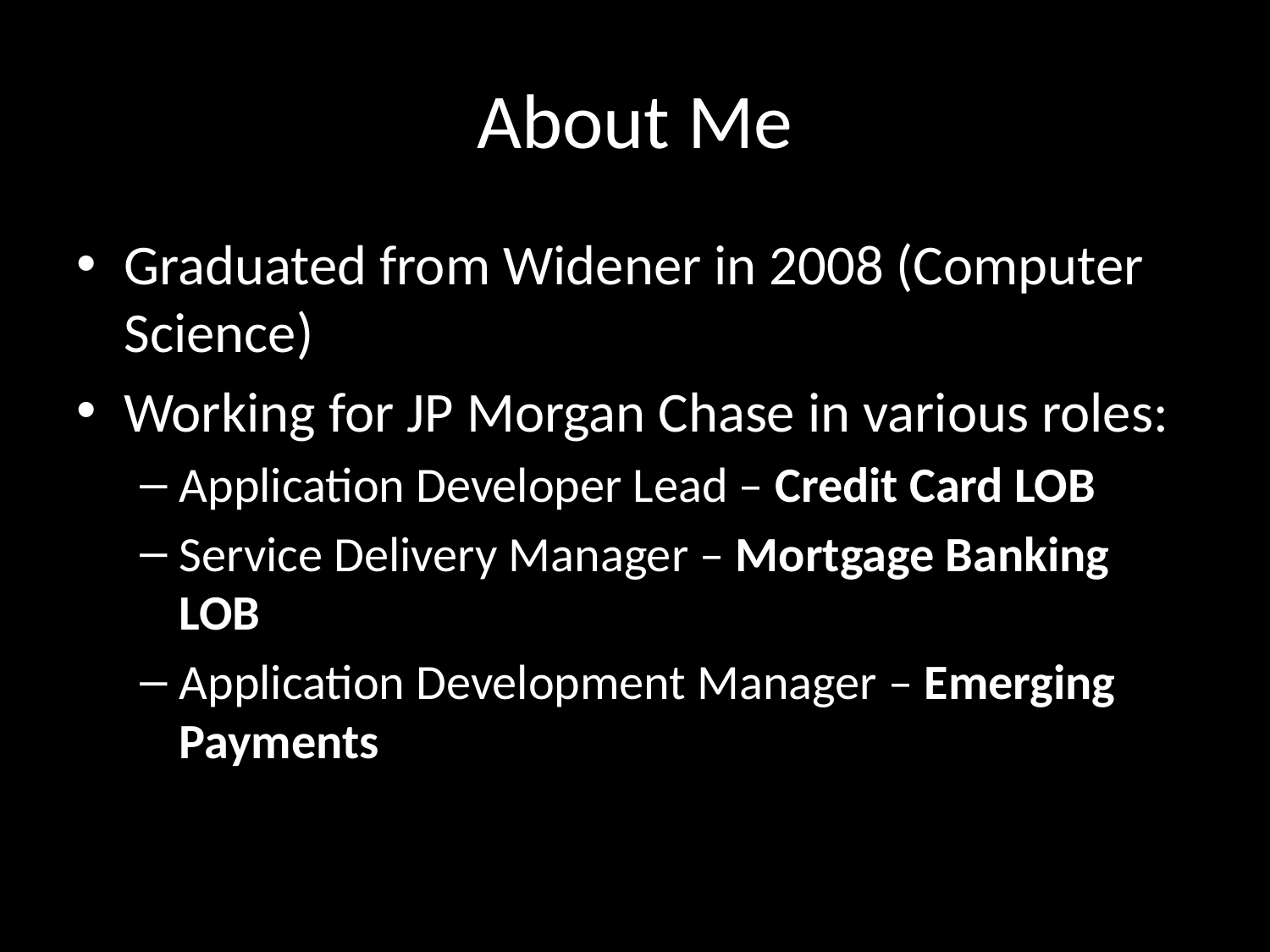

# About Me
Graduated from Widener in 2008 (Computer Science)
Working for JP Morgan Chase in various roles:
Application Developer Lead – Credit Card LOB
Service Delivery Manager – Mortgage Banking LOB
Application Development Manager – Emerging Payments